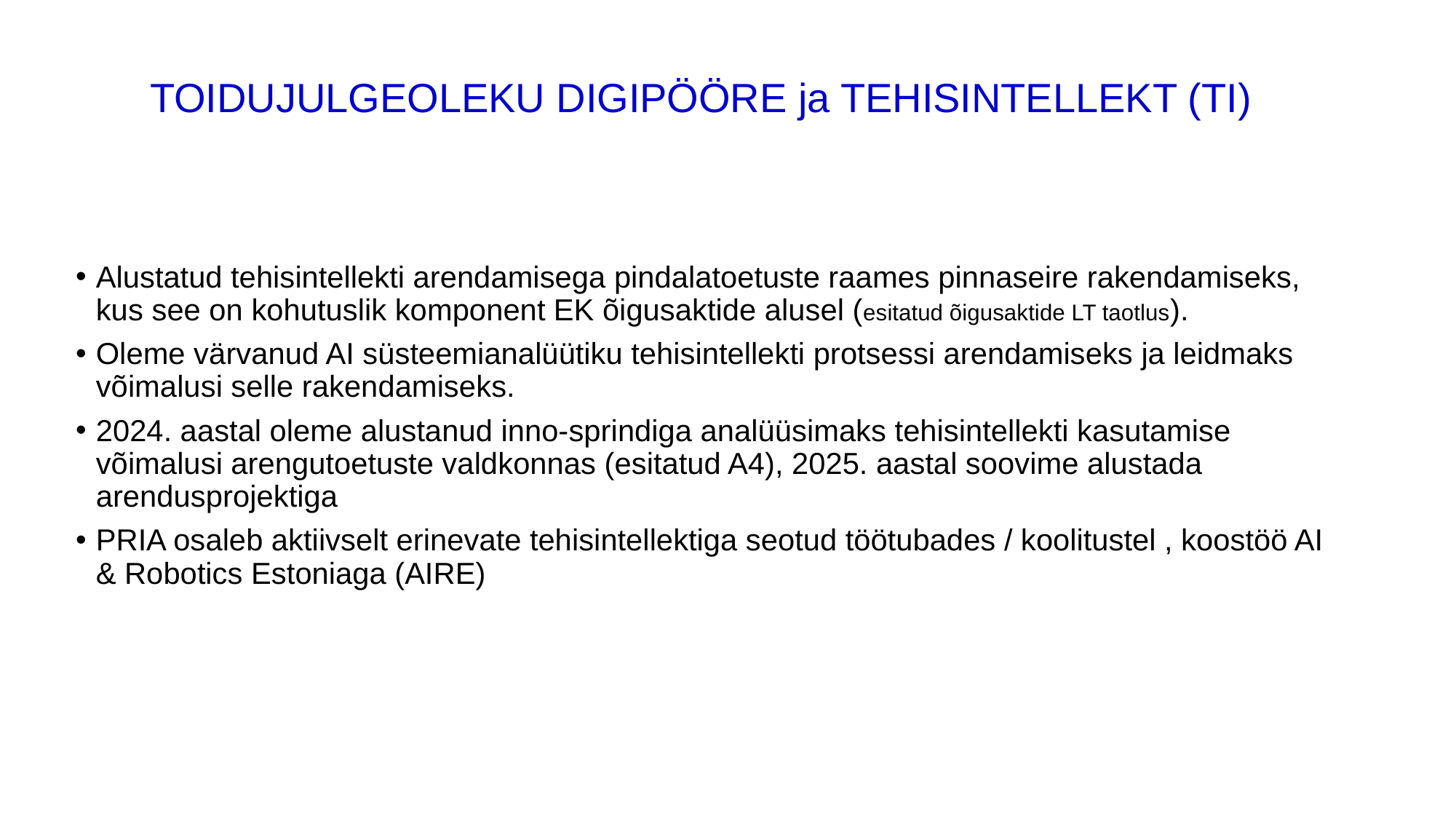

# TOIDUJULGEOLEKU DIGIPÖÖRE ja TEHISINTELLEKT (TI)
Alustatud tehisintellekti arendamisega pindalatoetuste raames pinnaseire rakendamiseks, kus see on kohutuslik komponent EK õigusaktide alusel (esitatud õigusaktide LT taotlus).
Oleme värvanud AI süsteemianalüütiku tehisintellekti protsessi arendamiseks ja leidmaks võimalusi selle rakendamiseks.
2024. aastal oleme alustanud inno-sprindiga analüüsimaks tehisintellekti kasutamise võimalusi arengutoetuste valdkonnas (esitatud A4), 2025. aastal soovime alustada arendusprojektiga
PRIA osaleb aktiivselt erinevate tehisintellektiga seotud töötubades / koolitustel , koostöö AI & Robotics Estoniaga (AIRE)